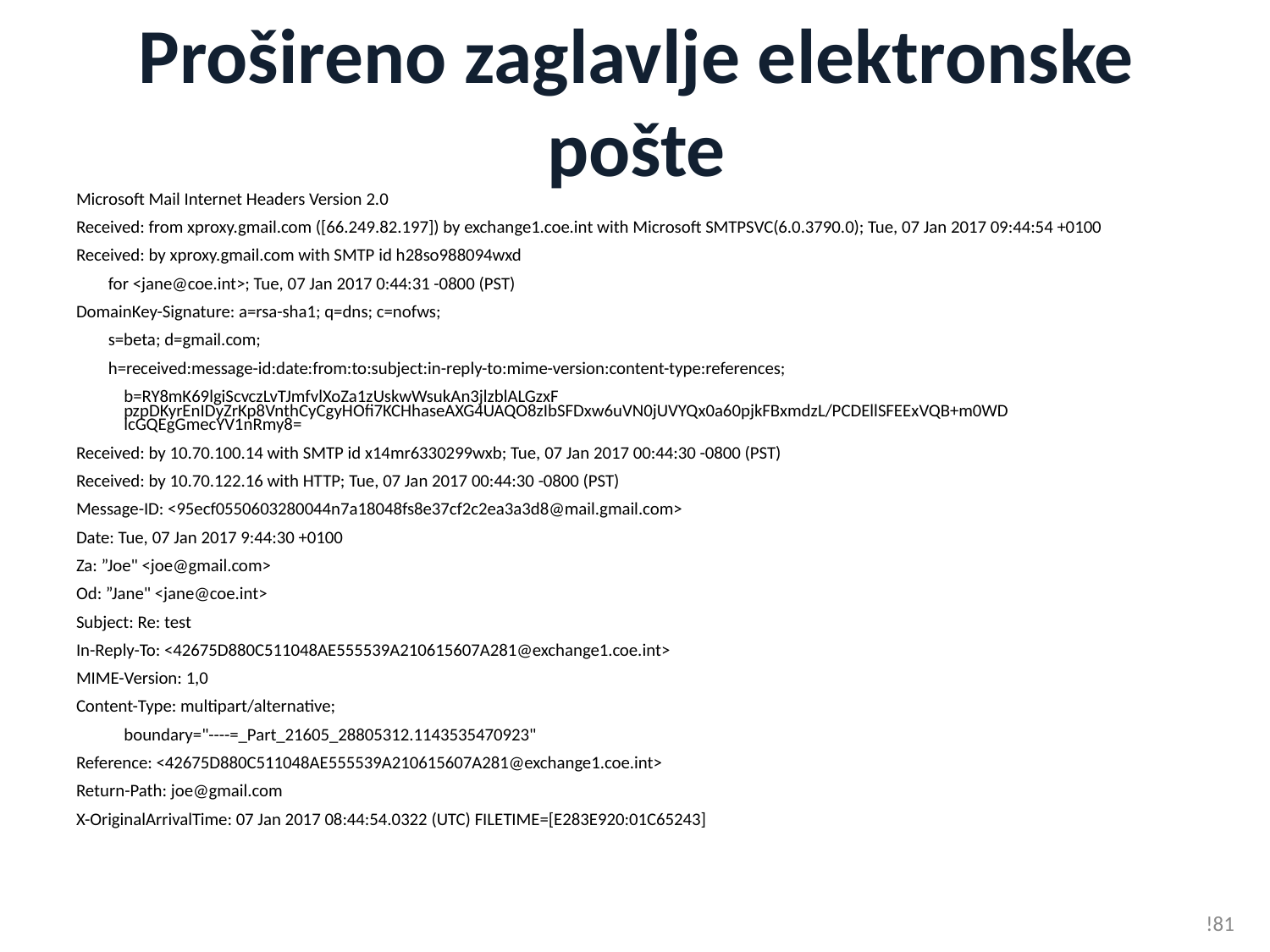

# Prošireno zaglavlje elektronske pošte [G-mail ]
Microsoft Mail Internet Headers Version 2.0

Received: from xproxy.gmail.com ([66.249.82.197]) by exchange1.coe.int with Microsoft SMTPSVC(6.0.3790.0); Tue, 07 Jan 2017 09:44:54 +0100

Received: by xproxy.gmail.com with SMTP id h28so988094wxd

        for <jane@coe.int>; Tue, 07 Jan 2017 0:44:31 -0800 (PST)

DomainKey-Signature: a=rsa-sha1; q=dns; c=nofws;

        s=beta; d=gmail.com;

        h=received:message-id:date:from:to:subject:in-reply-to:mime-version:content-type:references;

	b=RY8mK69lgiScvczLvTJmfvlXoZa1zUskwWsukAn3jlzblALGzxF
	pzpDKyrEnIDyZrKp8VnthCyCgyHOfi7KCHhaseAXG4UAQO8zIbSFDxw6uVN0jUVYQx0a60pjkFBxmdzL/PCDEllSFEExVQB+m0WD
	lcGQEgGmecYV1nRmy8=

Received: by 10.70.100.14 with SMTP id x14mr6330299wxb; Tue, 07 Jan 2017 00:44:30 -0800 (PST)

Received: by 10.70.122.16 with HTTP; Tue, 07 Jan 2017 00:44:30 -0800 (PST)

Message-ID: <95ecf0550603280044n7a18048fs8e37cf2c2ea3a3d8@mail.gmail.com>

Date: Tue, 07 Jan 2017 9:44:30 +0100

Za: ”Joe" <joe@gmail.com>

Od: ”Jane" <jane@coe.int>

Subject: Re: test

In-Reply-To: <42675D880C511048AE555539A210615607A281@exchange1.coe.int>

MIME-Version: 1,0

Content-Type: multipart/alternative;

	boundary="----=_Part_21605_28805312.1143535470923"

Reference: <42675D880C511048AE555539A210615607A281@exchange1.coe.int>

Return-Path: joe@gmail.com

X-OriginalArrivalTime: 07 Jan 2017 08:44:54.0322 (UTC) FILETIME=[E283E920:01C65243]
!81